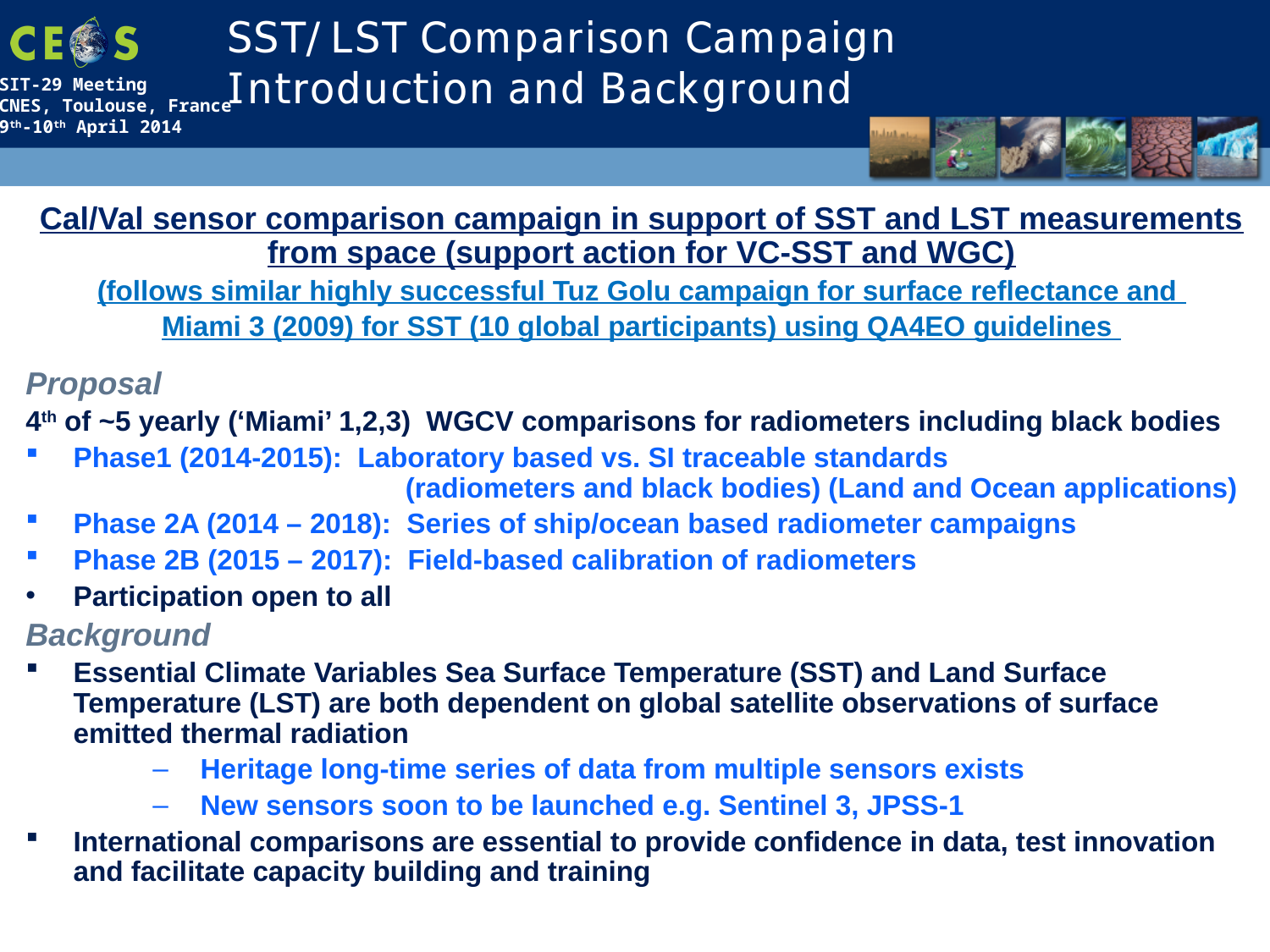

SST/LST Comparison Campaign
Introduction and Background
Cal/Val sensor comparison campaign in support of SST and LST measurements from space (support action for VC-SST and WGC)
(follows similar highly successful Tuz Golu campaign for surface reflectance and
Miami 3 (2009) for SST (10 global participants) using QA4EO guidelines

Proposal
4th of ~5 yearly (‘Miami’ 1,2,3)  WGCV comparisons for radiometers including black bodies
Phase1 (2014-2015):  Laboratory based vs. SI traceable standards
		          (radiometers and black bodies) (Land and Ocean applications)
Phase 2A (2014 – 2018):  Series of ship/ocean based radiometer campaigns
Phase 2B (2015 – 2017):  Field-based calibration of radiometers
Participation open to all
Background
Essential Climate Variables Sea Surface Temperature (SST) and Land Surface Temperature (LST) are both dependent on global satellite observations of surface emitted thermal radiation
Heritage long-time series of data from multiple sensors exists
New sensors soon to be launched e.g. Sentinel 3, JPSS-1
International comparisons are essential to provide confidence in data, test innovation and facilitate capacity building and training